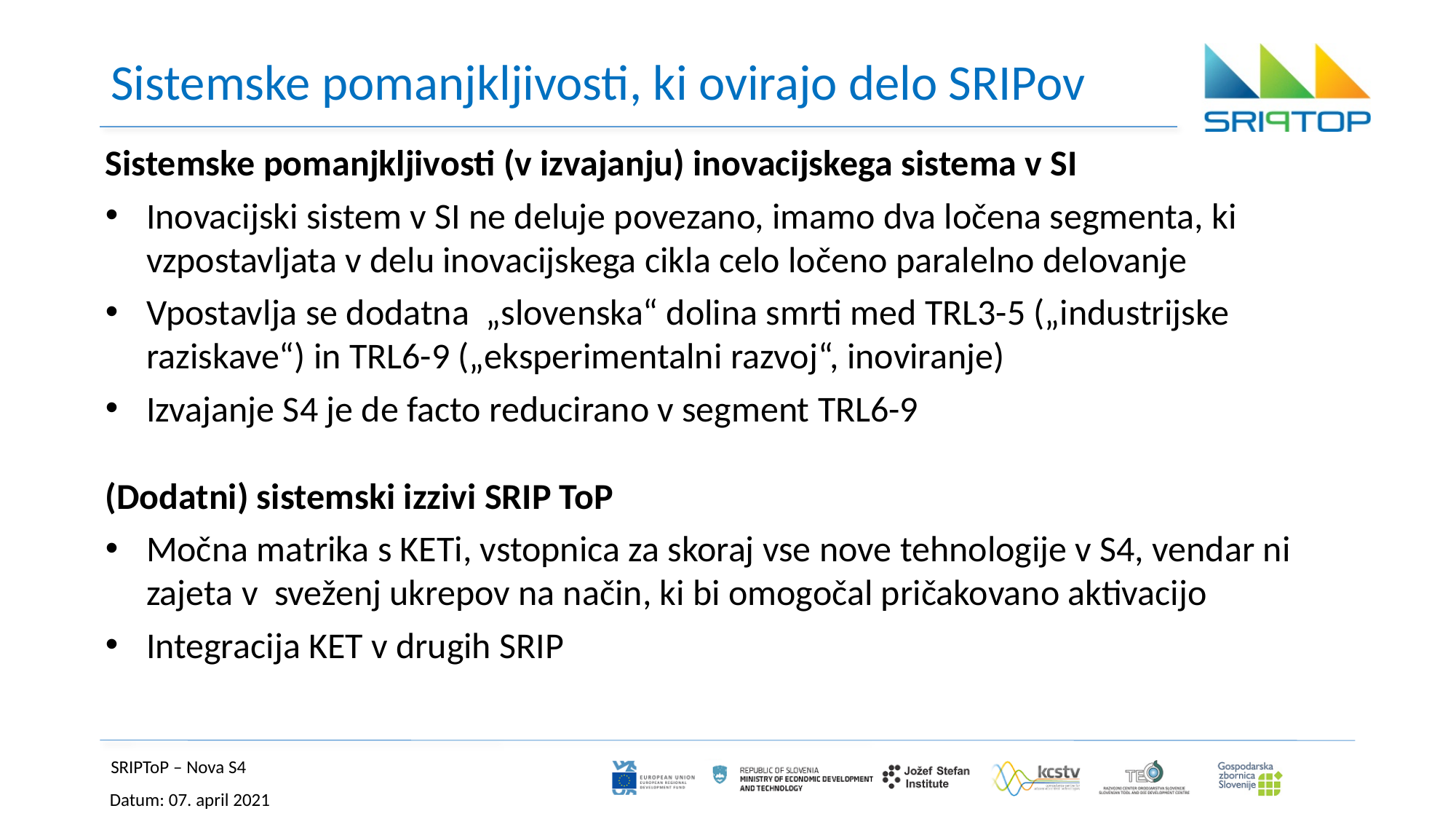

# Sistemske pomanjkljivosti, ki ovirajo delo SRIPov
Sistemske pomanjkljivosti (v izvajanju) inovacijskega sistema v SI
Inovacijski sistem v SI ne deluje povezano, imamo dva ločena segmenta, ki vzpostavljata v delu inovacijskega cikla celo ločeno paralelno delovanje
Vpostavlja se dodatna  „slovenska“ dolina smrti med TRL3-5 („industrijske raziskave“) in TRL6-9 („eksperimentalni razvoj“, inoviranje)
Izvajanje S4 je de facto reducirano v segment TRL6-9

(Dodatni) sistemski izzivi SRIP ToP
Močna matrika s KETi, vstopnica za skoraj vse nove tehnologije v S4, vendar ni zajeta v  sveženj ukrepov na način, ki bi omogočal pričakovano aktivacijo
Integracija KET v drugih SRIP